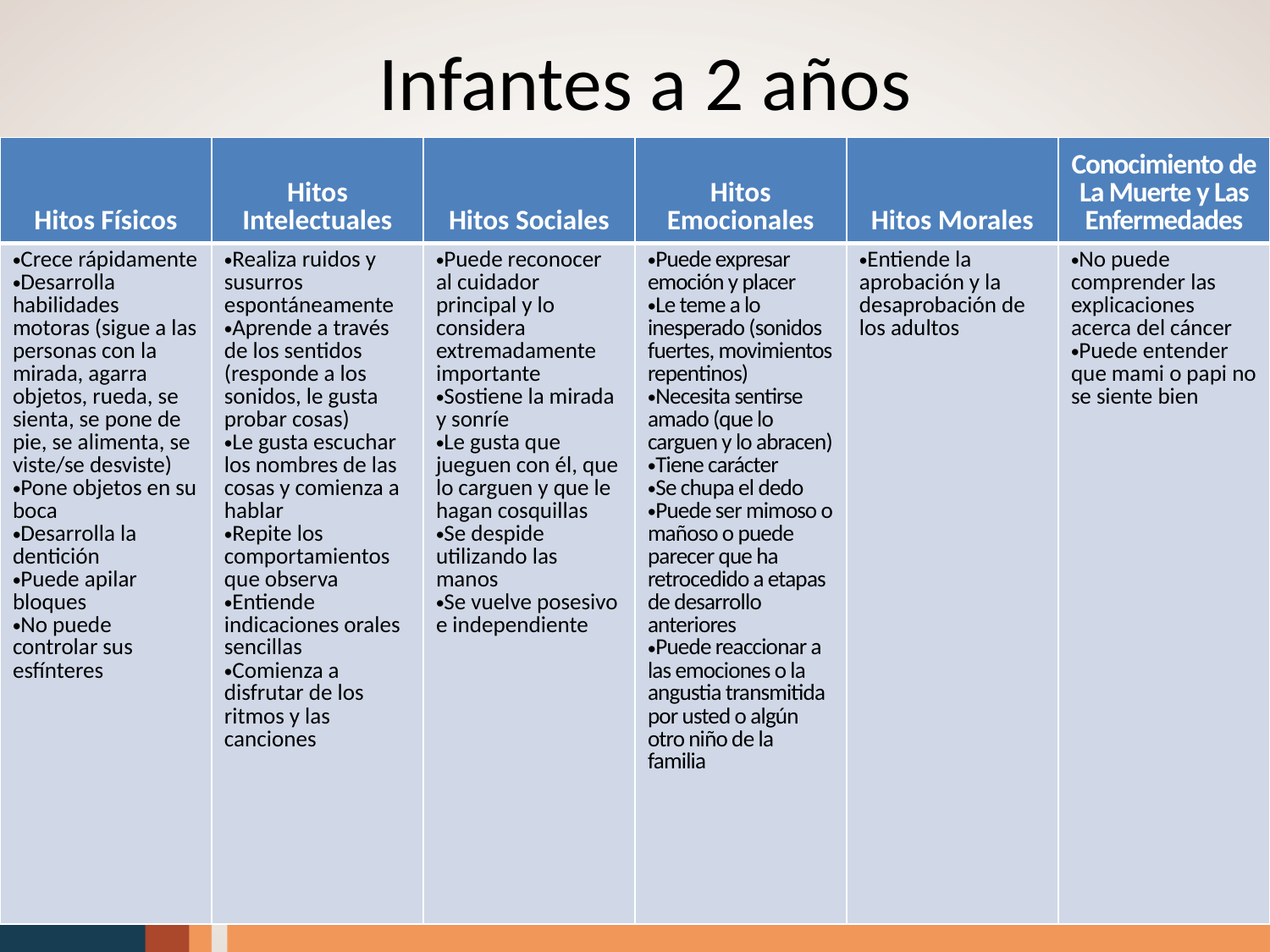

# Infantes a 2 años
| Hitos Físicos | Hitos Intelectuales | Hitos Sociales | Hitos Emocionales | Hitos Morales | Conocimiento de La Muerte y Las Enfermedades |
| --- | --- | --- | --- | --- | --- |
| Crece rápidamente Desarrolla habilidades motoras (sigue a las personas con la mirada, agarra objetos, rueda, se sienta, se pone de pie, se alimenta, se viste/se desviste) Pone objetos en su boca Desarrolla la dentición Puede apilar bloques No puede controlar sus esfínteres | Realiza ruidos y susurros espontáneamente Aprende a través de los sentidos (responde a los sonidos, le gusta probar cosas) Le gusta escuchar los nombres de las cosas y comienza a hablar Repite los comportamientos que observa Entiende indicaciones orales sencillas Comienza a disfrutar de los ritmos y las canciones | Puede reconocer al cuidador principal y lo considera extremadamente importante Sostiene la mirada y sonríe Le gusta que jueguen con él, que lo carguen y que le hagan cosquillas Se despide utilizando las manos Se vuelve posesivo e independiente | Puede expresar emoción y placer Le teme a lo inesperado (sonidos fuertes, movimientos repentinos) Necesita sentirse amado (que lo carguen y lo abracen) Tiene carácter Se chupa el dedo Puede ser mimoso o mañoso o puede parecer que ha retrocedido a etapas de desarrollo anteriores Puede reaccionar a las emociones o la angustia transmitida por usted o algún otro niño de la familia | Entiende la aprobación y la desaprobación de los adultos | No puede comprender las explicaciones acerca del cáncer Puede entender que mami o papi no se siente bien |